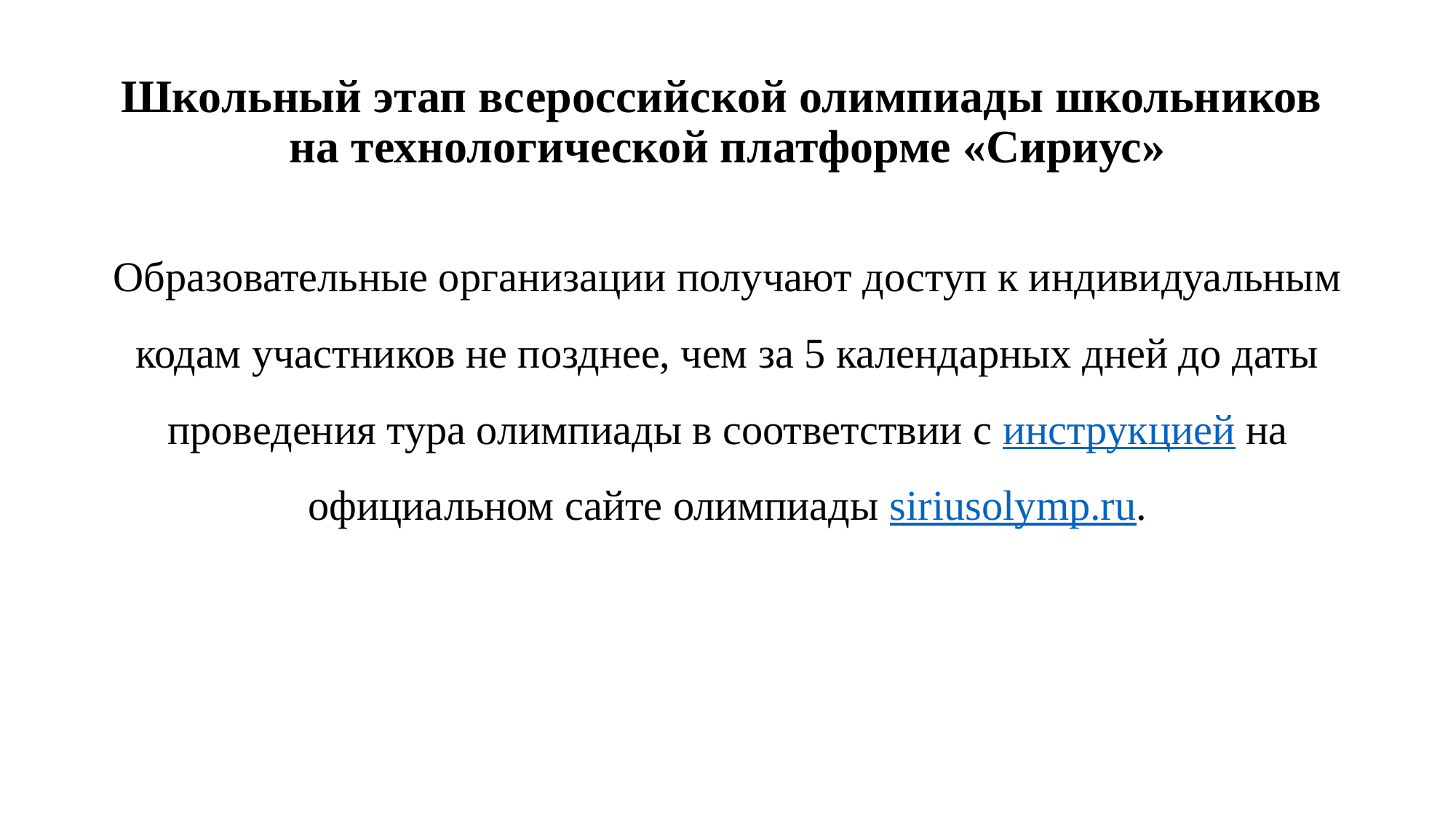

# Школьный этап всероссийской олимпиады школьников на технологической платформе «Сириус»
Образовательные организации получают доступ к индивидуальным кодам участников не позднее, чем за 5 календарных дней до даты проведения тура олимпиады в соответствии с инструкцией на официальном сайте олимпиады siriusolymp.ru.